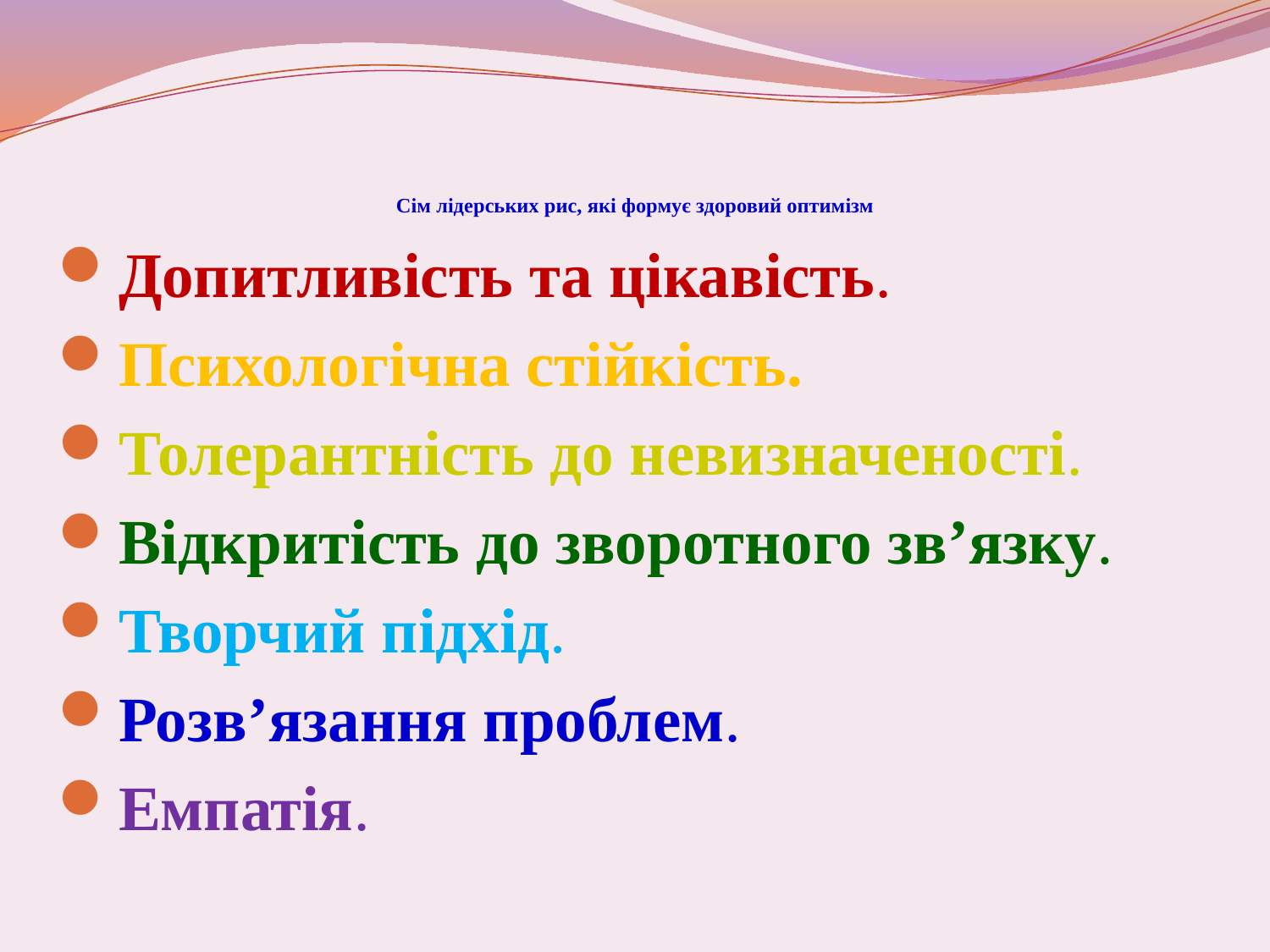

# Сім лідерських рис, які формує здоровий оптимізм
Допитливість та цікавість.
Психологічна стійкість.
Толерантність до невизначеності.
Відкритість до зворотного звʼязку.
Творчий підхід.
Розвʼязання проблем.
Емпатія.